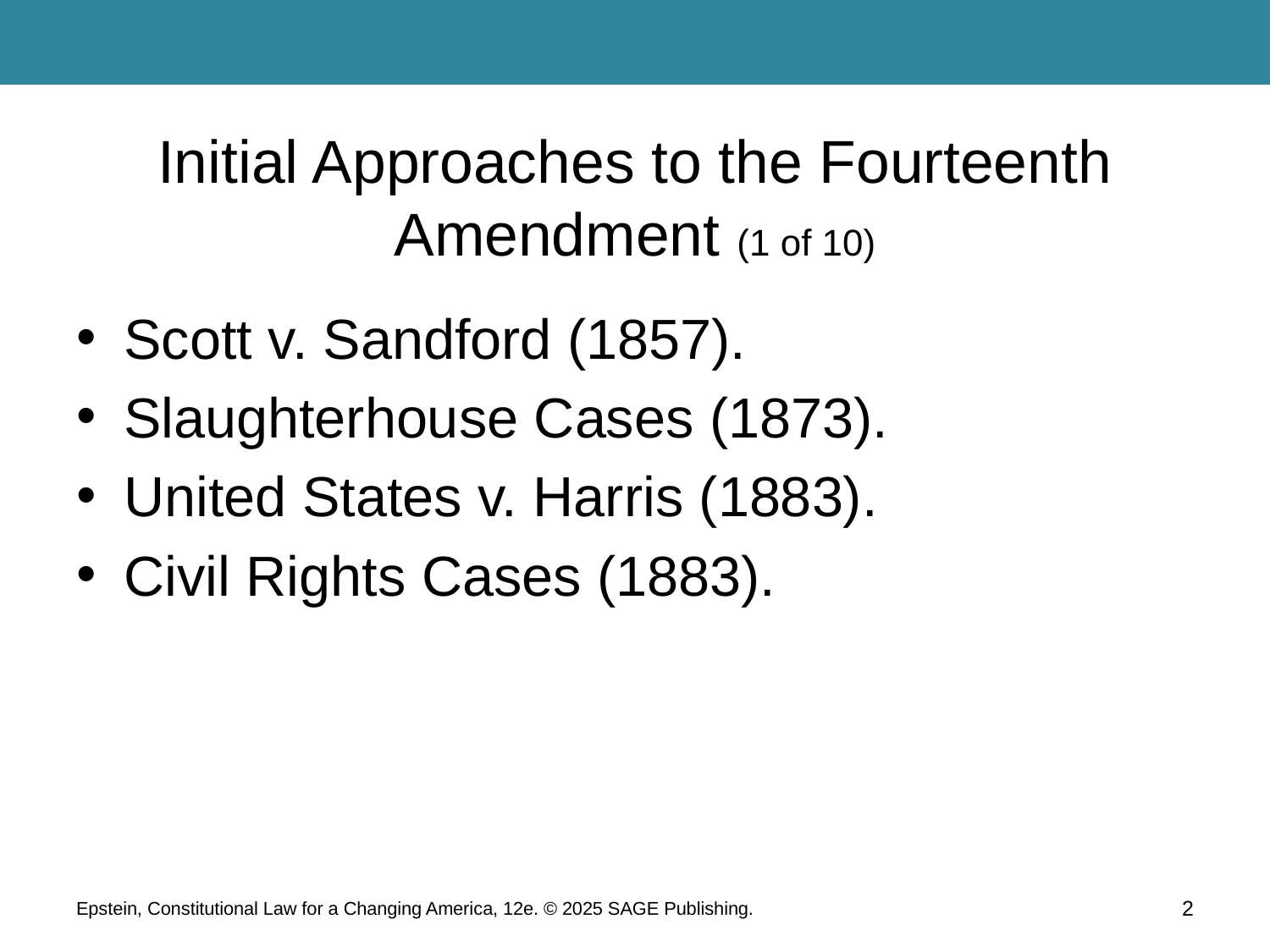

# Initial Approaches to the Fourteenth Amendment (1 of 10)
Scott v. Sandford (1857).
Slaughterhouse Cases (1873).
United States v. Harris (1883).
Civil Rights Cases (1883).

Epstein, Constitutional Law for a Changing America, 12e. © 2025 SAGE Publishing.
2